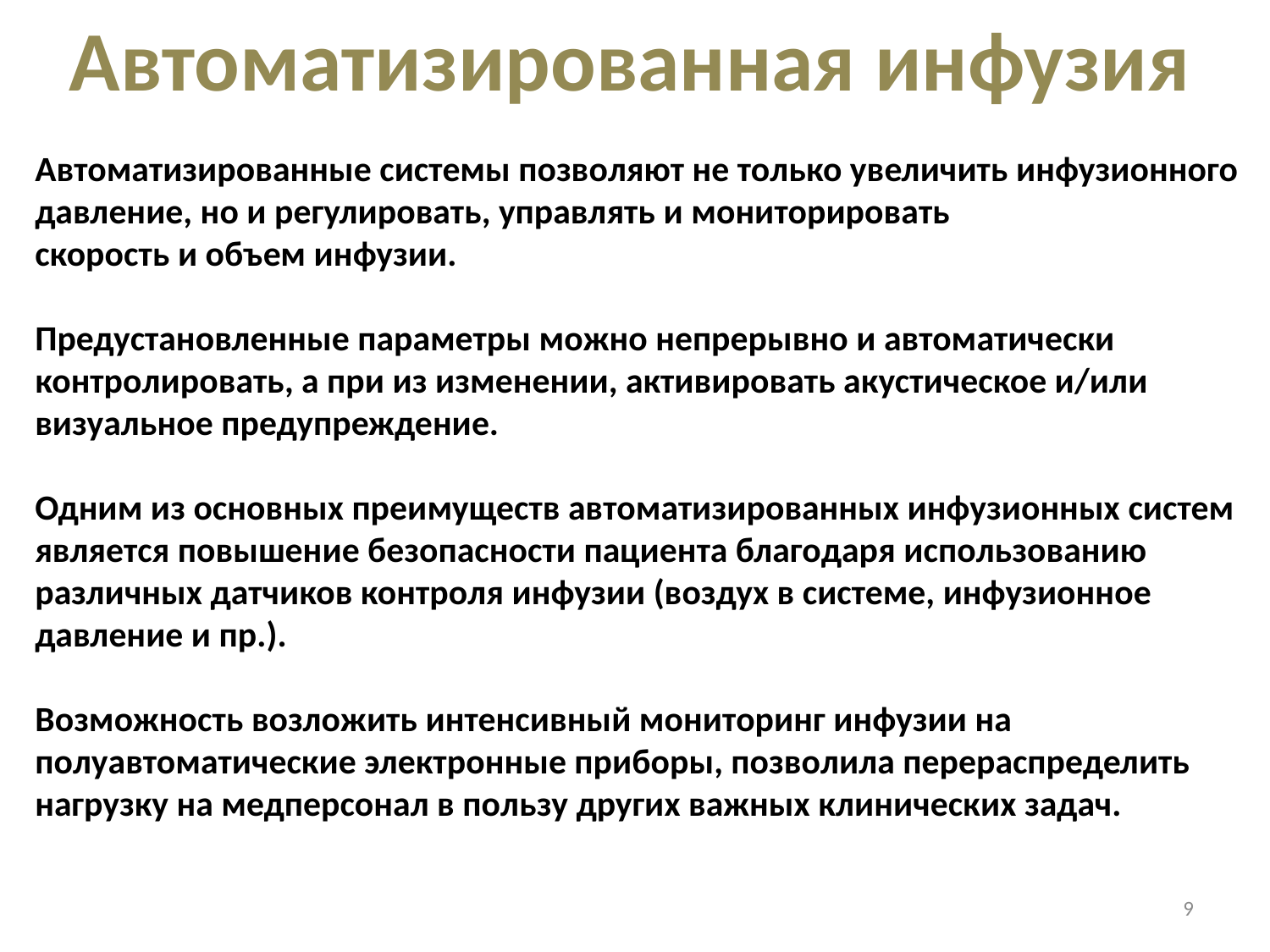

# Автоматизированная инфузия
Автоматизированные системы позволяют не только увеличить инфузионного давление, но и регулировать, управлять и мониторировать
скорость и объем инфузии.

Предустановленные параметры можно непрерывно и автоматически контролировать, а при из изменении, активировать акустическое и/или визуальное предупреждение.

Одним из основных преимуществ автоматизированных инфузионных систем является повышение безопасности пациента благодаря использованию различных датчиков контроля инфузии (воздух в системе, инфузионное давление и пр.).

Возможность возложить интенсивный мониторинг инфузии на полуавтоматические электронные приборы, позволила перераспределить нагрузку на медперсонал в пользу других важных клинических задач.
9